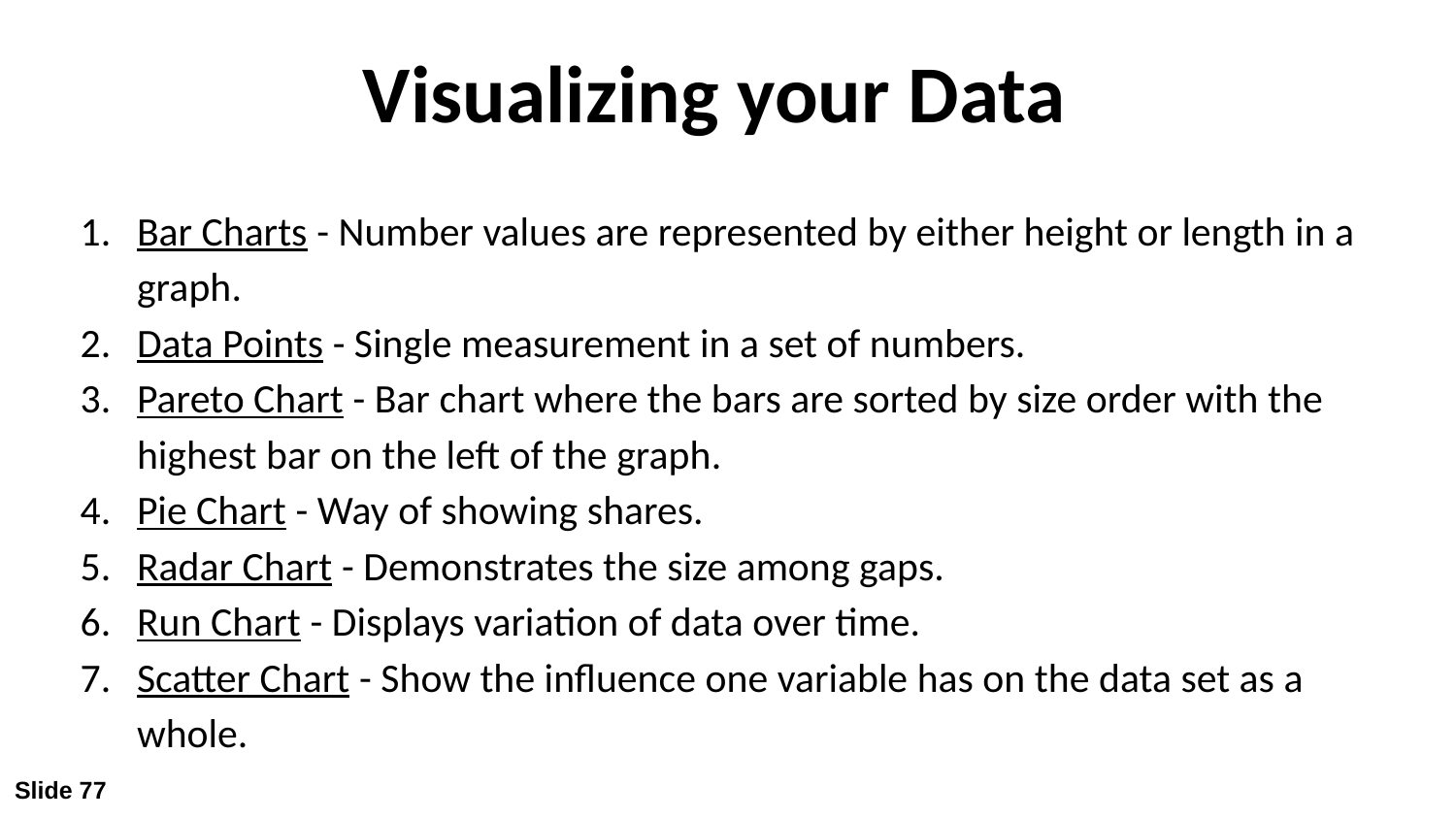

# Visualizing your Data
Bar Charts - Number values are represented by either height or length in a graph.
Data Points - Single measurement in a set of numbers.
Pareto Chart - Bar chart where the bars are sorted by size order with the highest bar on the left of the graph.
Pie Chart - Way of showing shares.
Radar Chart - Demonstrates the size among gaps.
Run Chart - Displays variation of data over time.
Scatter Chart - Show the influence one variable has on the data set as a whole.
Slide 77